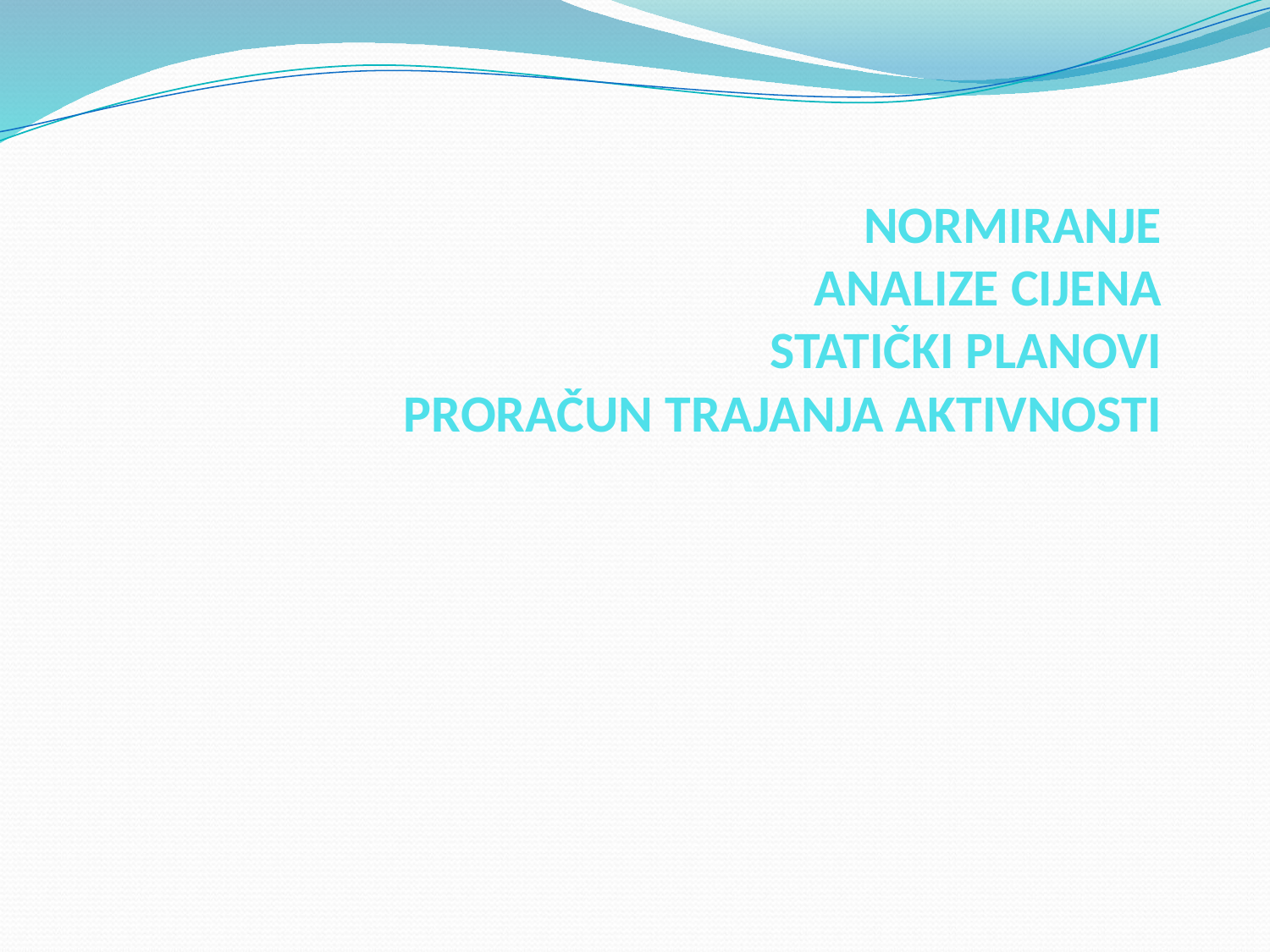

# NORMIRANJE ANALIZE CIJENA STATIČKI PLANOVI PRORAČUN TRAJANJA AKTIVNOSTI